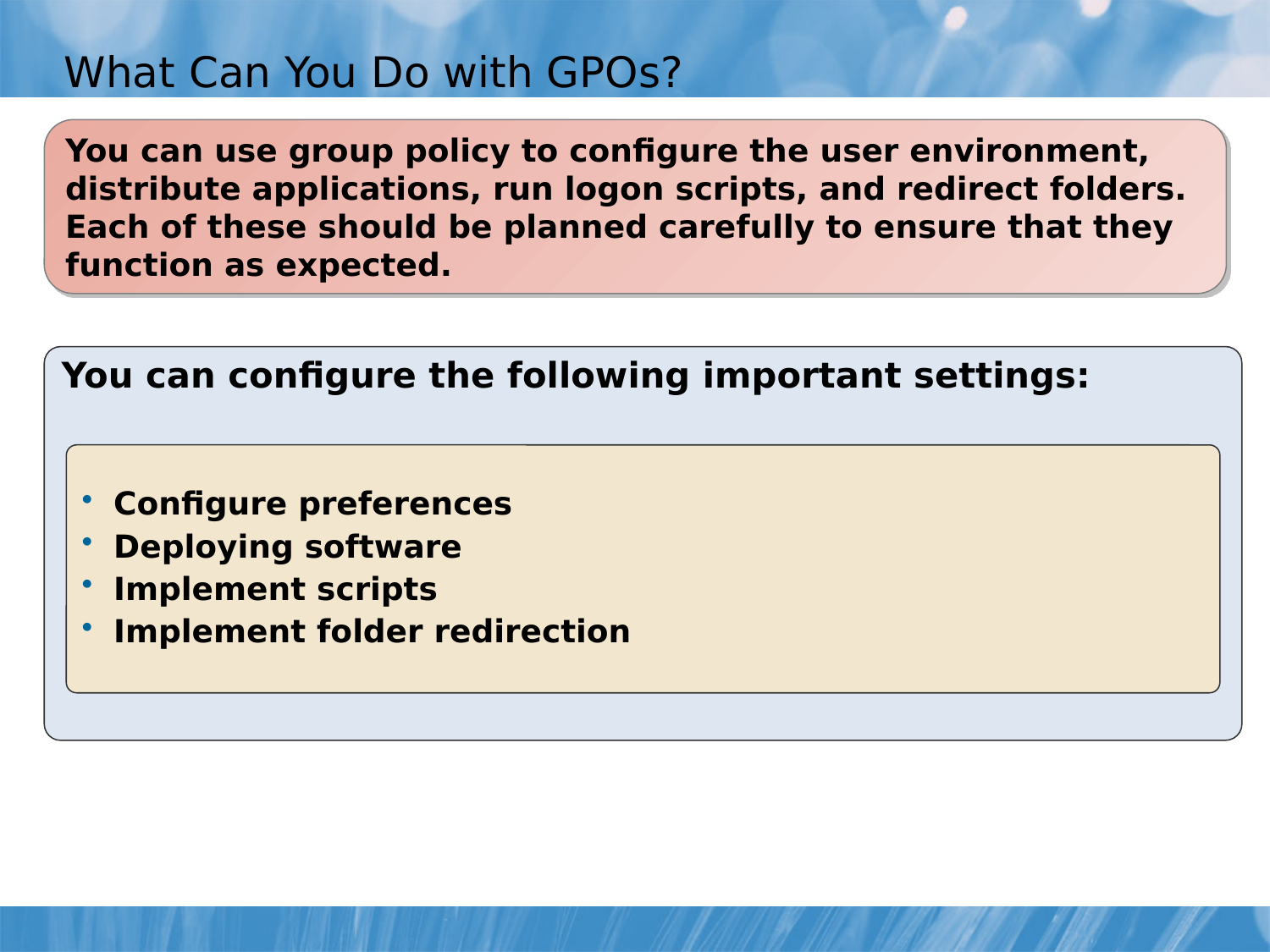

# What Can You Do with GPOs?
You can use group policy to configure the user environment, distribute applications, run logon scripts, and redirect folders. Each of these should be planned carefully to ensure that they function as expected.
You can configure the following important settings:

Configure preferences
Deploying software
Implement scripts
Implement folder redirection